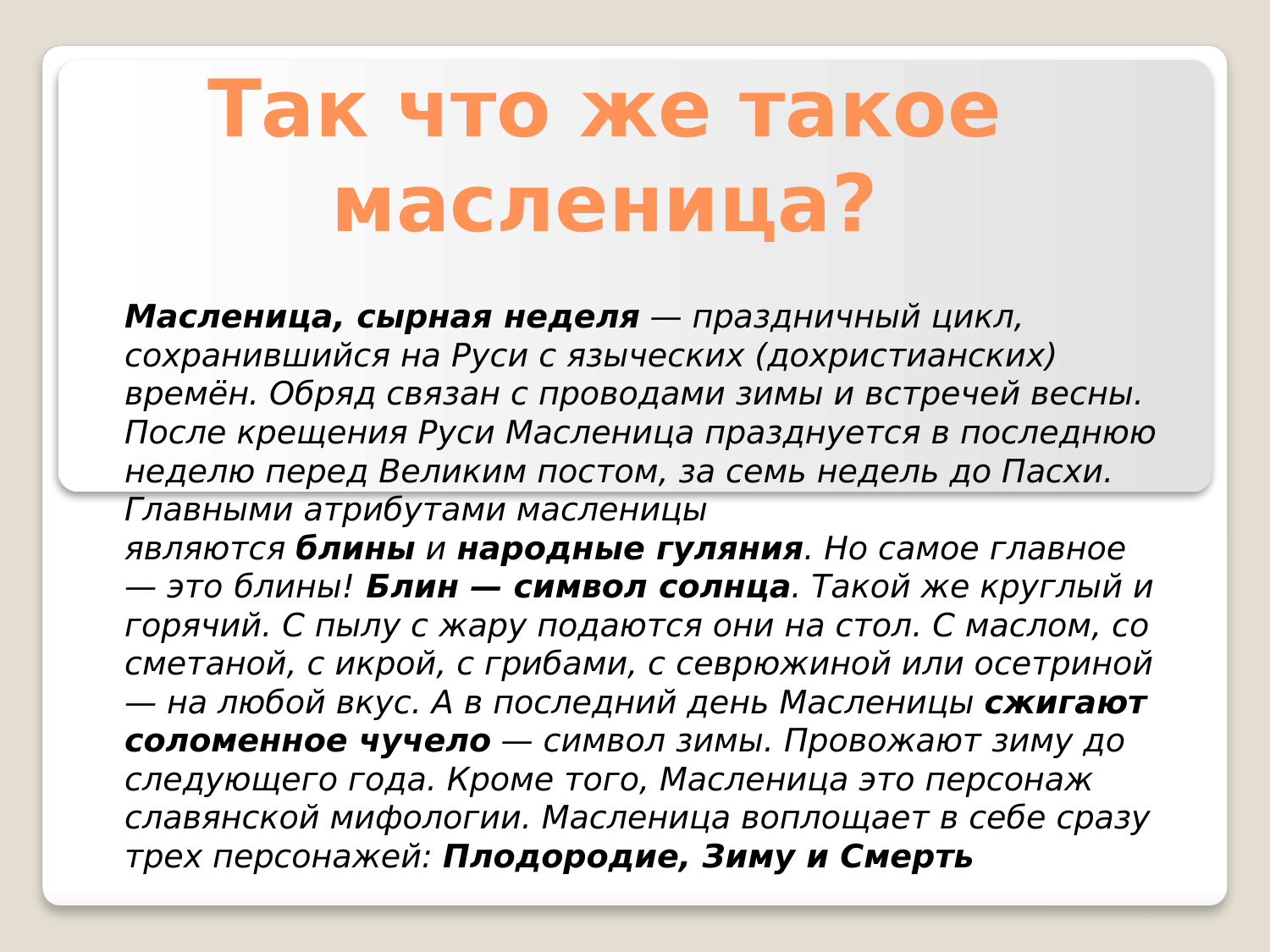

Так что же такое масленица?
Масленица, сырная неделя — праздничный цикл, сохранившийся на Руси с языческих (дохристианских) времён. Обряд связан с проводами зимы и встречей весны. После крещения Руси Масленица празднуется в последнюю неделю перед Великим постом, за семь недель до Пасхи. Главными атрибутами масленицы являются блины и народные гуляния. Но самое главное — это блины! Блин — символ солнца. Такой же круглый и горячий. С пылу с жару подаются они на стол. С маслом, со сметаной, с икрой, с грибами, с севрюжиной или осетриной — на любой вкус. А в последний день Масленицы сжигают соломенное чучело — символ зимы. Провожают зиму до следующего года. Кроме того, Масленица это персонаж славянской мифологии. Масленица воплощает в себе сразу трех персонажей: Плодородие, Зиму и Смерть